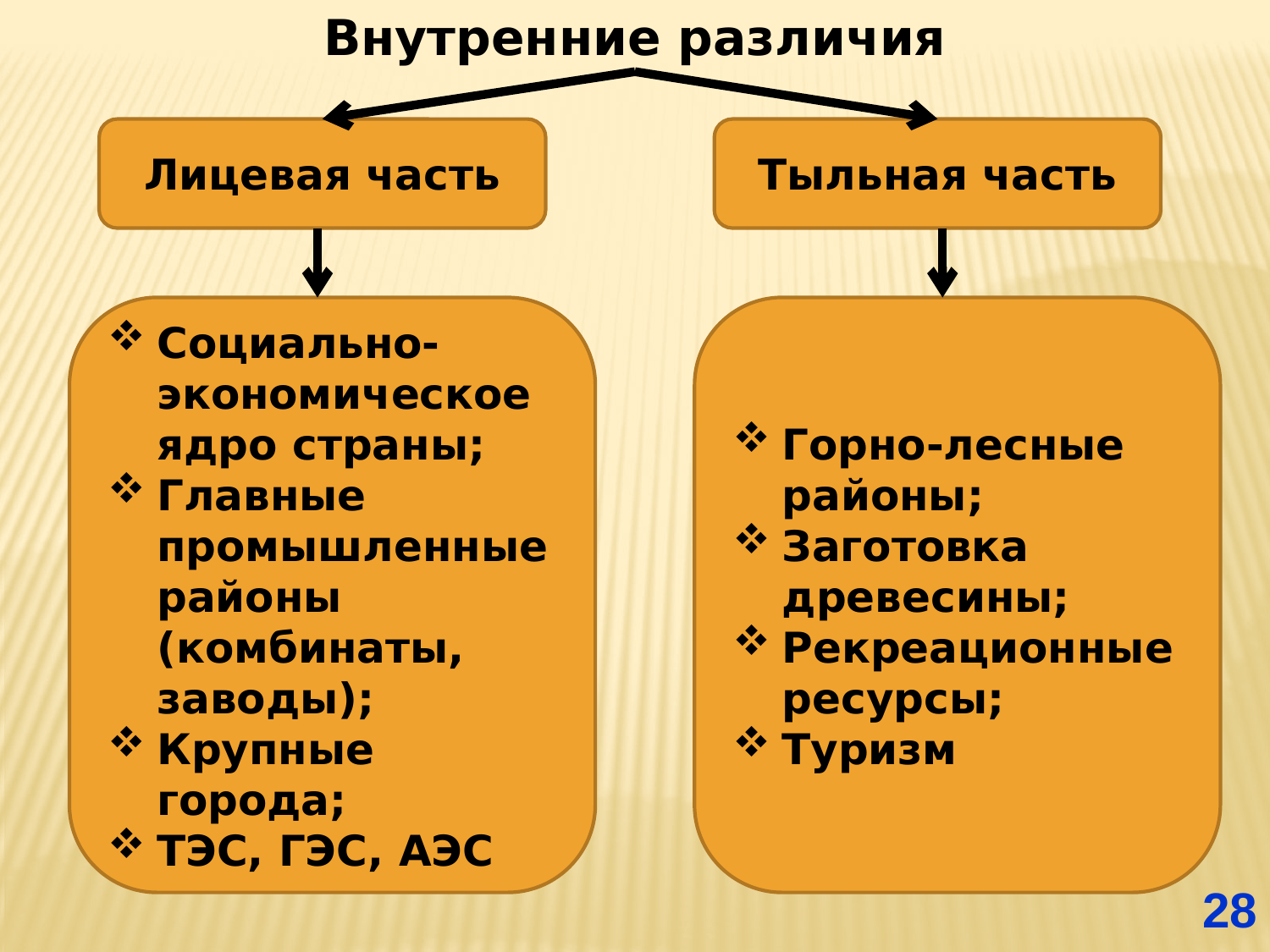

Внутренние различия
Лицевая часть
Тыльная часть
Социально-экономическое ядро страны;
Главные промышленные районы (комбинаты, заводы);
Крупные города;
ТЭС, ГЭС, АЭС
Горно-лесные районы;
Заготовка древесины;
Рекреационные ресурсы;
Туризм
28